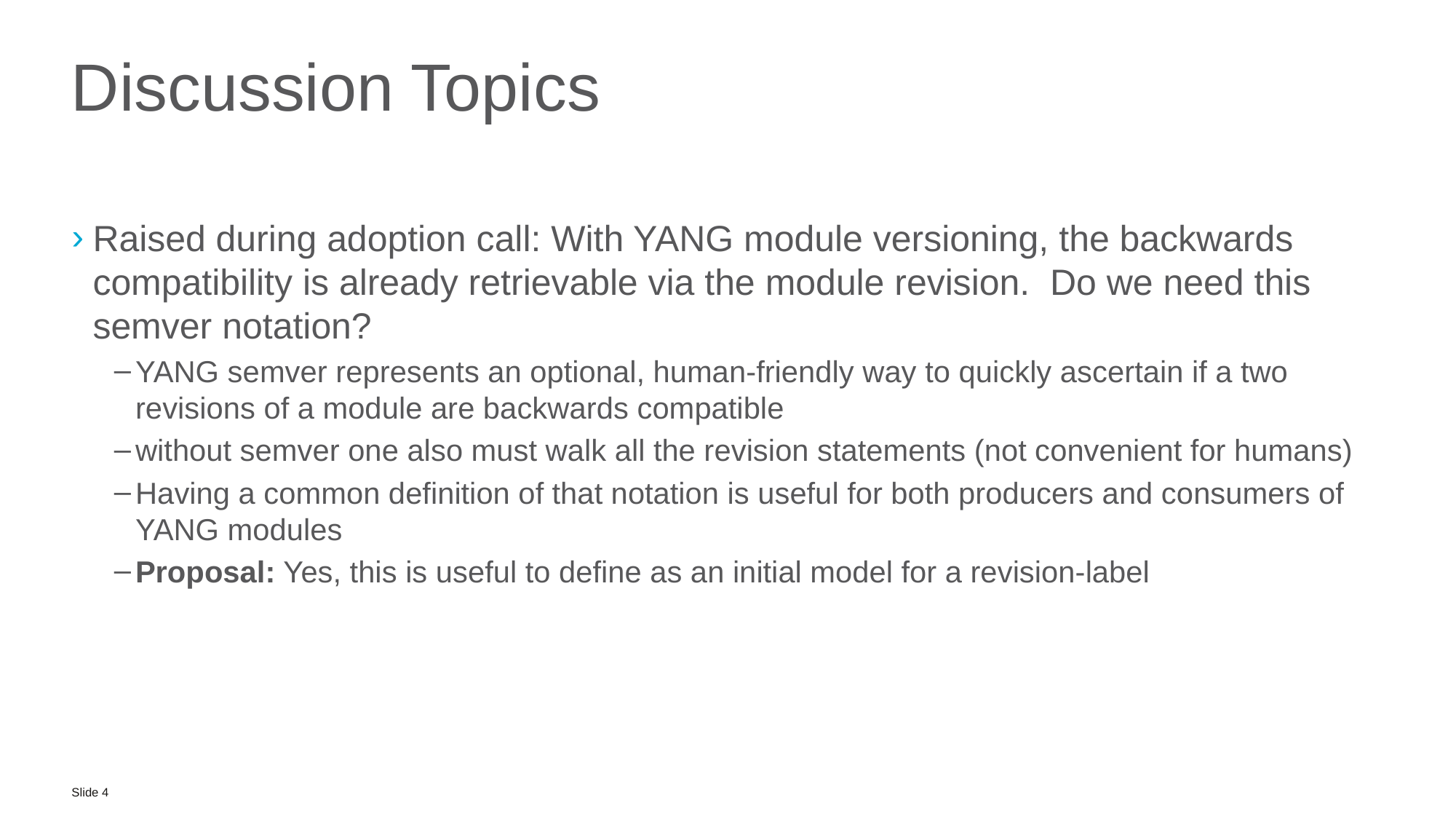

# Discussion Topics
Raised during adoption call: With YANG module versioning, the backwards compatibility is already retrievable via the module revision.  Do we need this semver notation?
YANG semver represents an optional, human-friendly way to quickly ascertain if a two revisions of a module are backwards compatible
without semver one also must walk all the revision statements (not convenient for humans)
Having a common definition of that notation is useful for both producers and consumers of YANG modules
Proposal: Yes, this is useful to define as an initial model for a revision-label